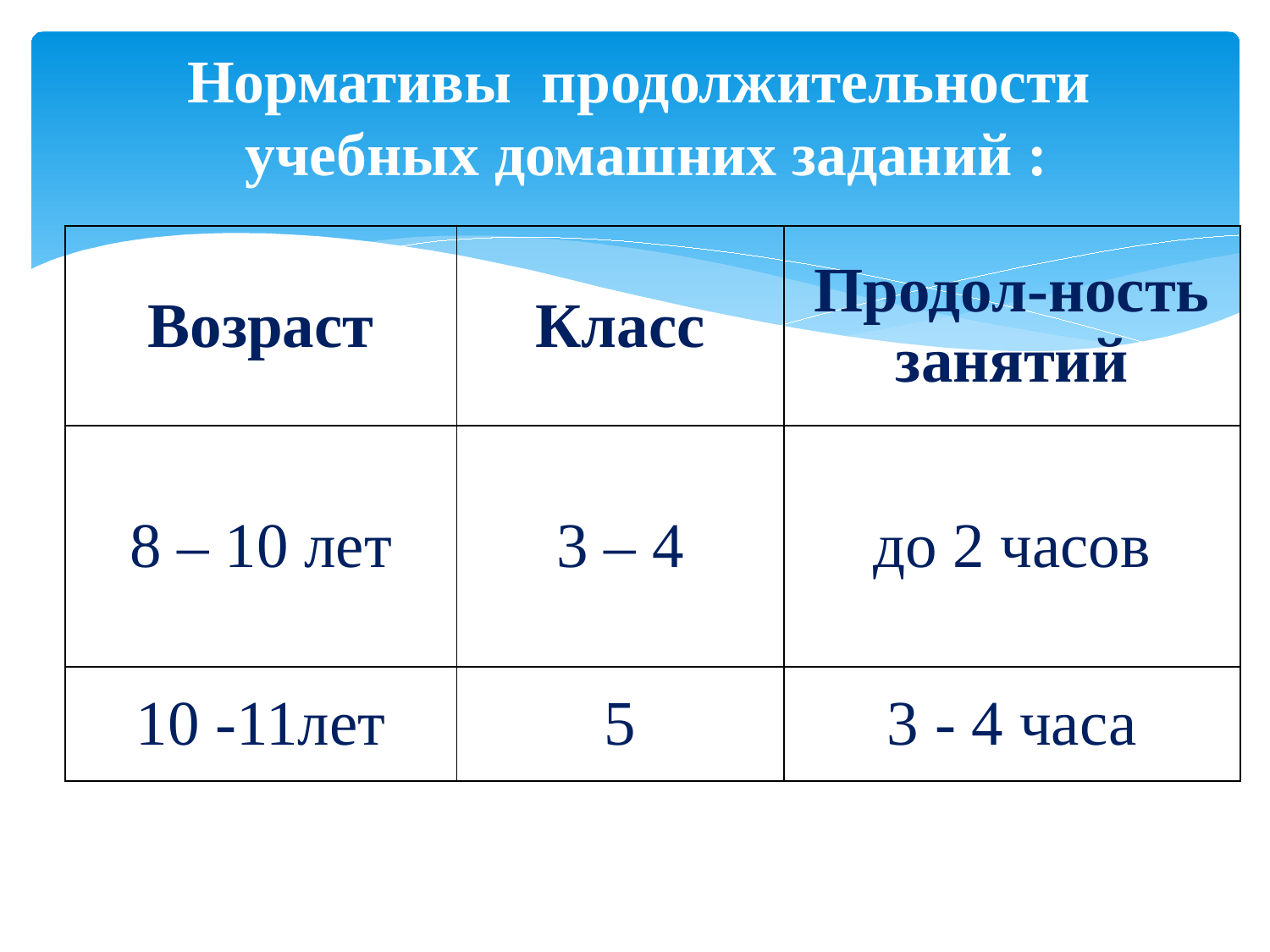

# Нормативы  продолжительности  учебных домашних заданий :
| Возраст | Класс | Продол-ность занятий |
| --- | --- | --- |
| 8 – 10 лет | 3 – 4 | до 2 часов |
| 10 -11лет | 5 | 3 - 4 часа |